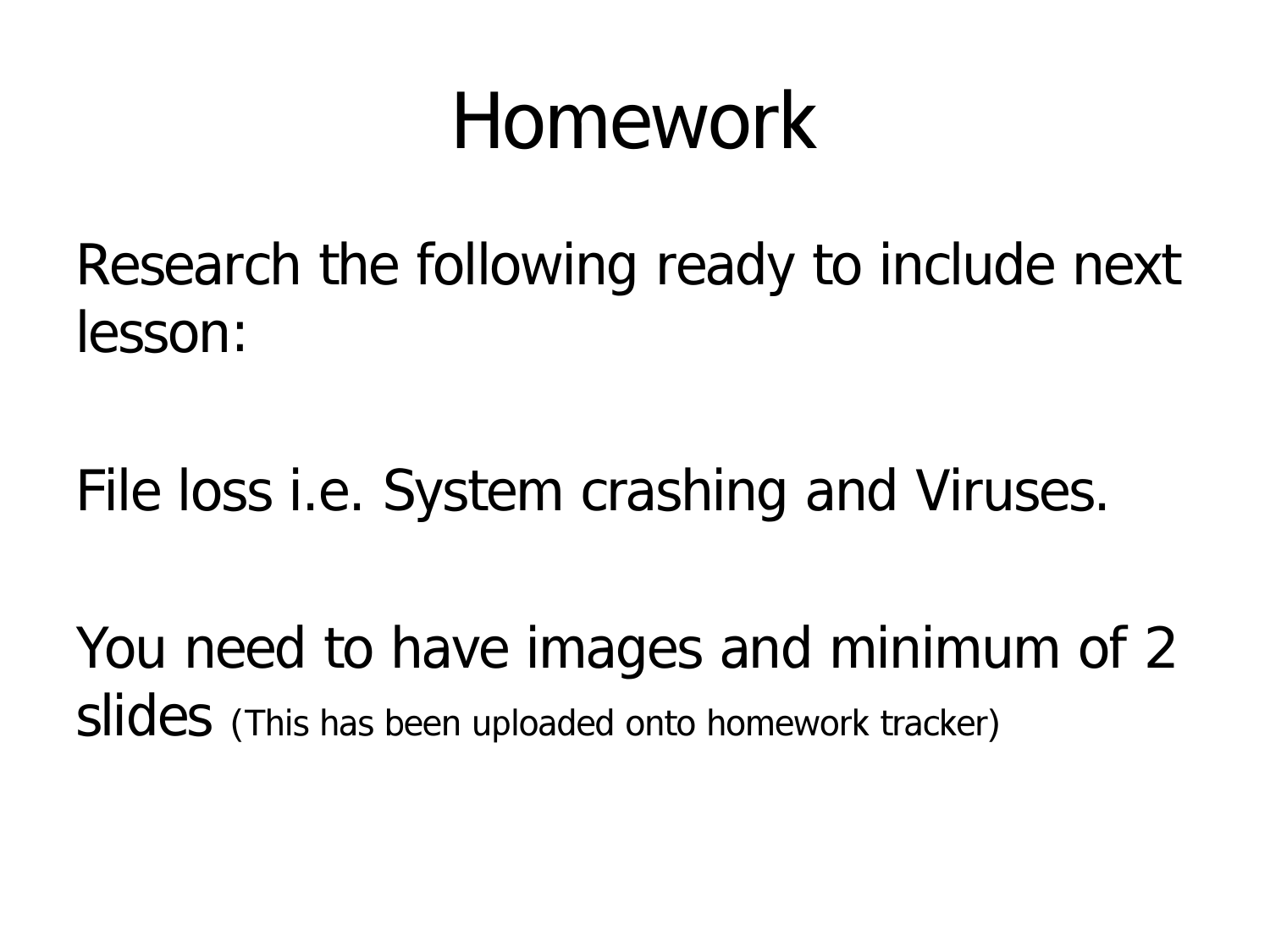

# Homework
Research the following ready to include next lesson:

File loss i.e. System crashing and Viruses.

You need to have images and minimum of 2 slides (This has been uploaded onto homework tracker)